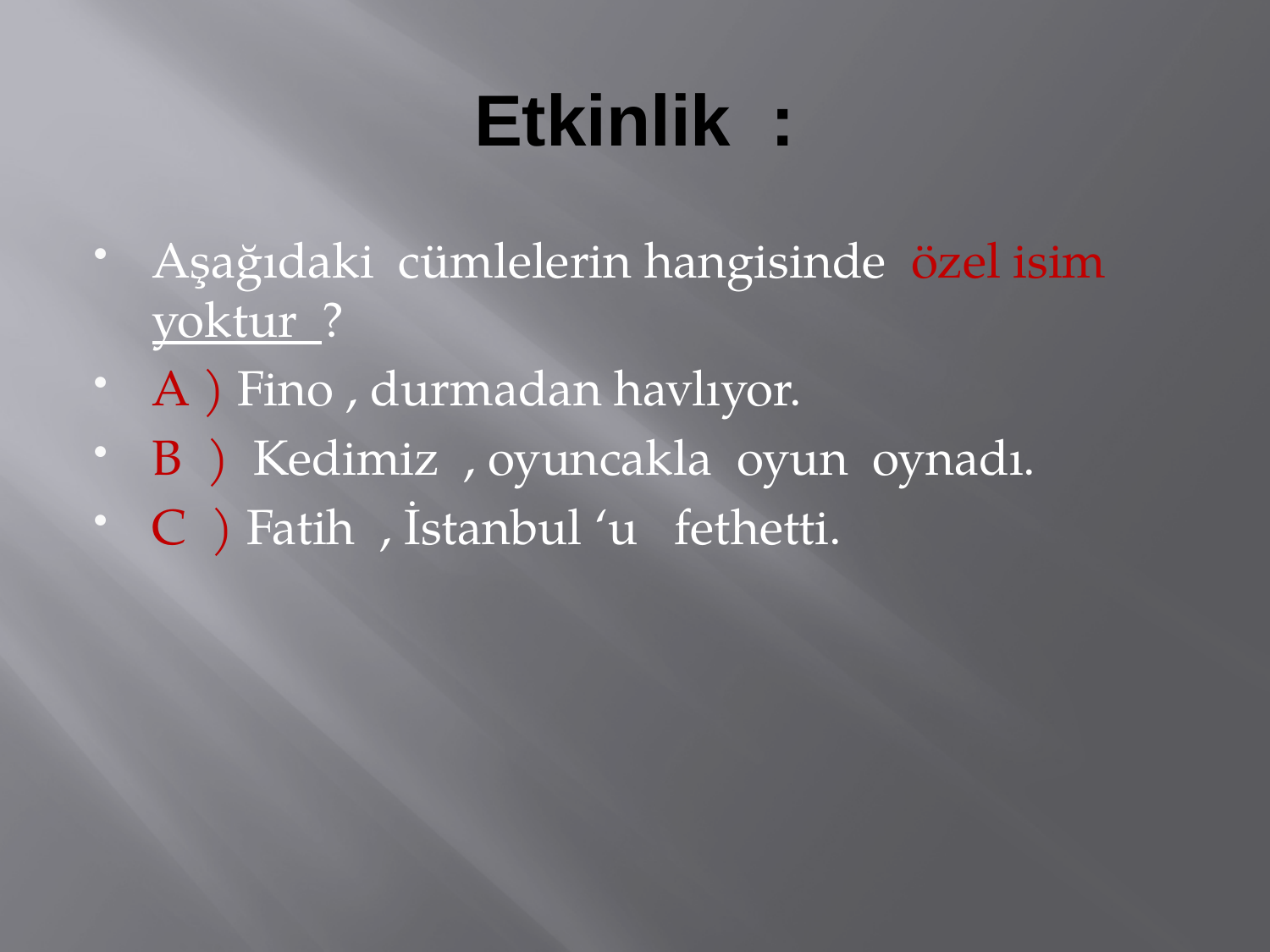

# Etkinlik  :
Aşağıdaki  cümlelerin hangisinde  özel isim  yoktur  ?
A ) Fino , durmadan havlıyor.
B  )  Kedimiz  , oyuncakla  oyun  oynadı.
C  ) Fatih  , İstanbul ‘u   fethetti.